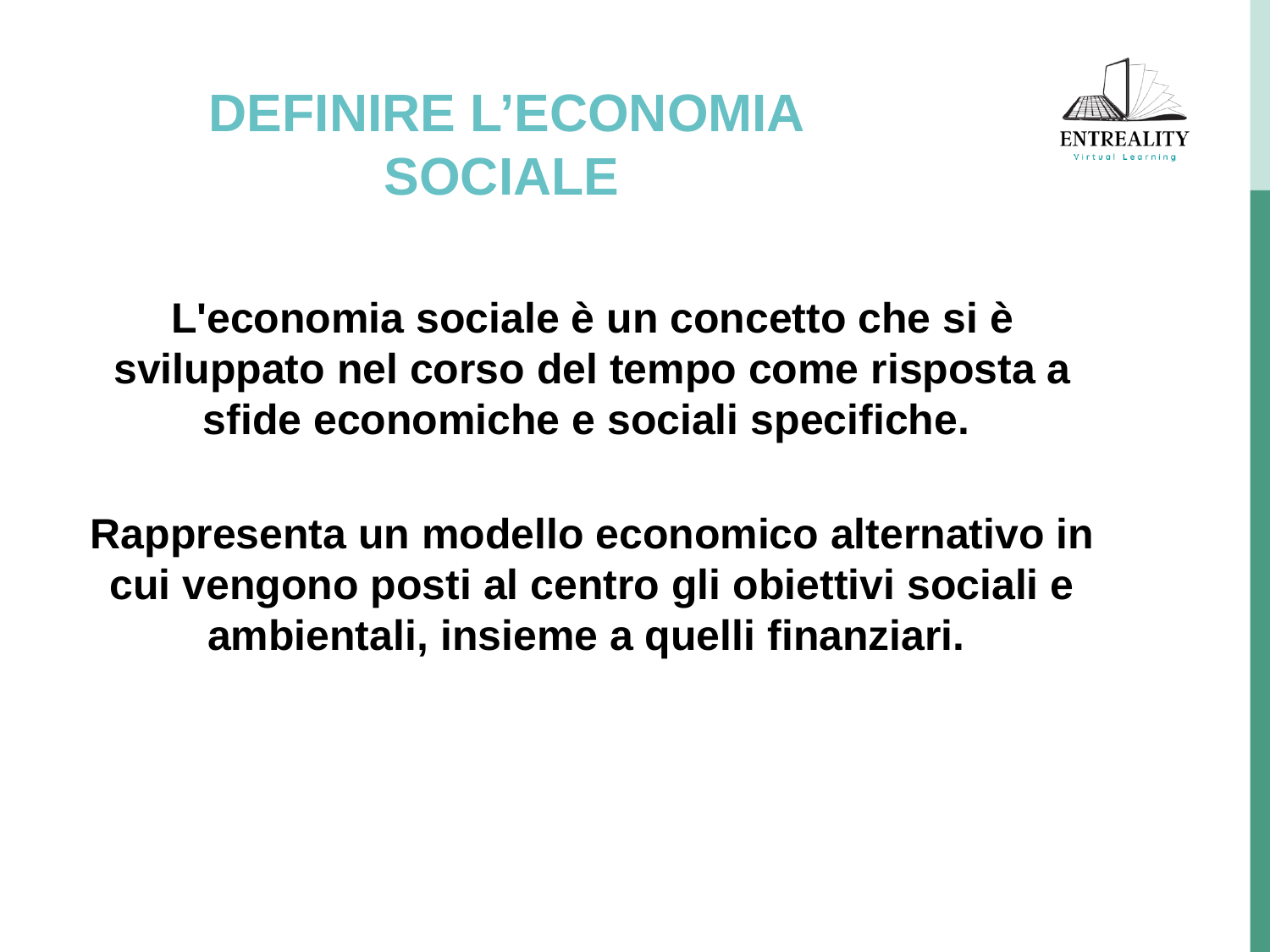

# DEFINIRE L’ECONOMIA
            SOCIALE

L'economia sociale è un concetto che si è sviluppato nel corso del tempo come risposta a sfide economiche e sociali specifiche.

Rappresenta un modello economico alternativo in cui vengono posti al centro gli obiettivi sociali e ambientali, insieme a quelli finanziari.